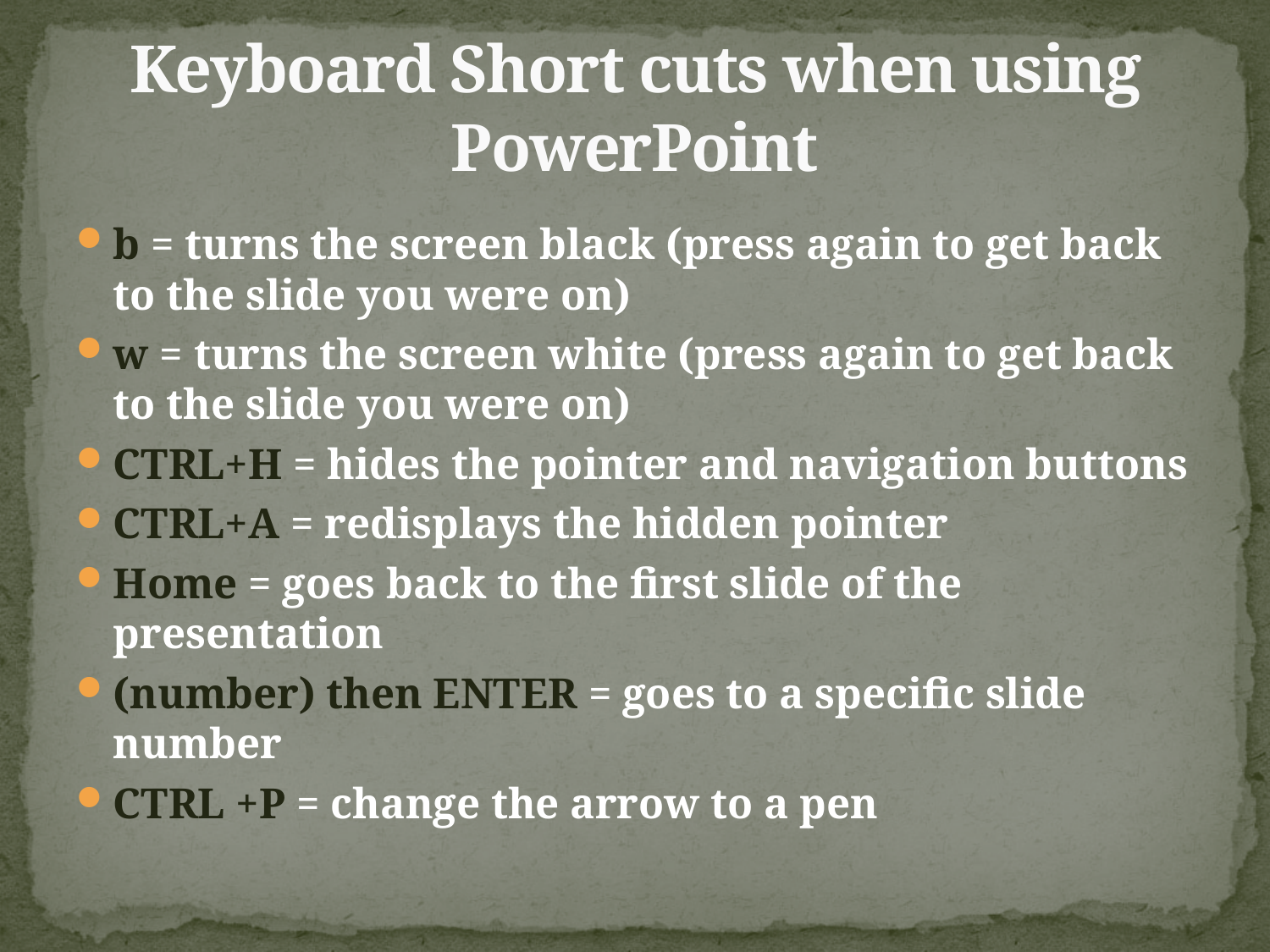

# Keyboard Short cuts when using PowerPoint
b = turns the screen black (press again to get back to the slide you were on)
w = turns the screen white (press again to get back to the slide you were on)
CTRL+H = hides the pointer and navigation buttons
CTRL+A = redisplays the hidden pointer
Home = goes back to the first slide of the presentation
(number) then ENTER = goes to a specific slide number
CTRL +P = change the arrow to a pen